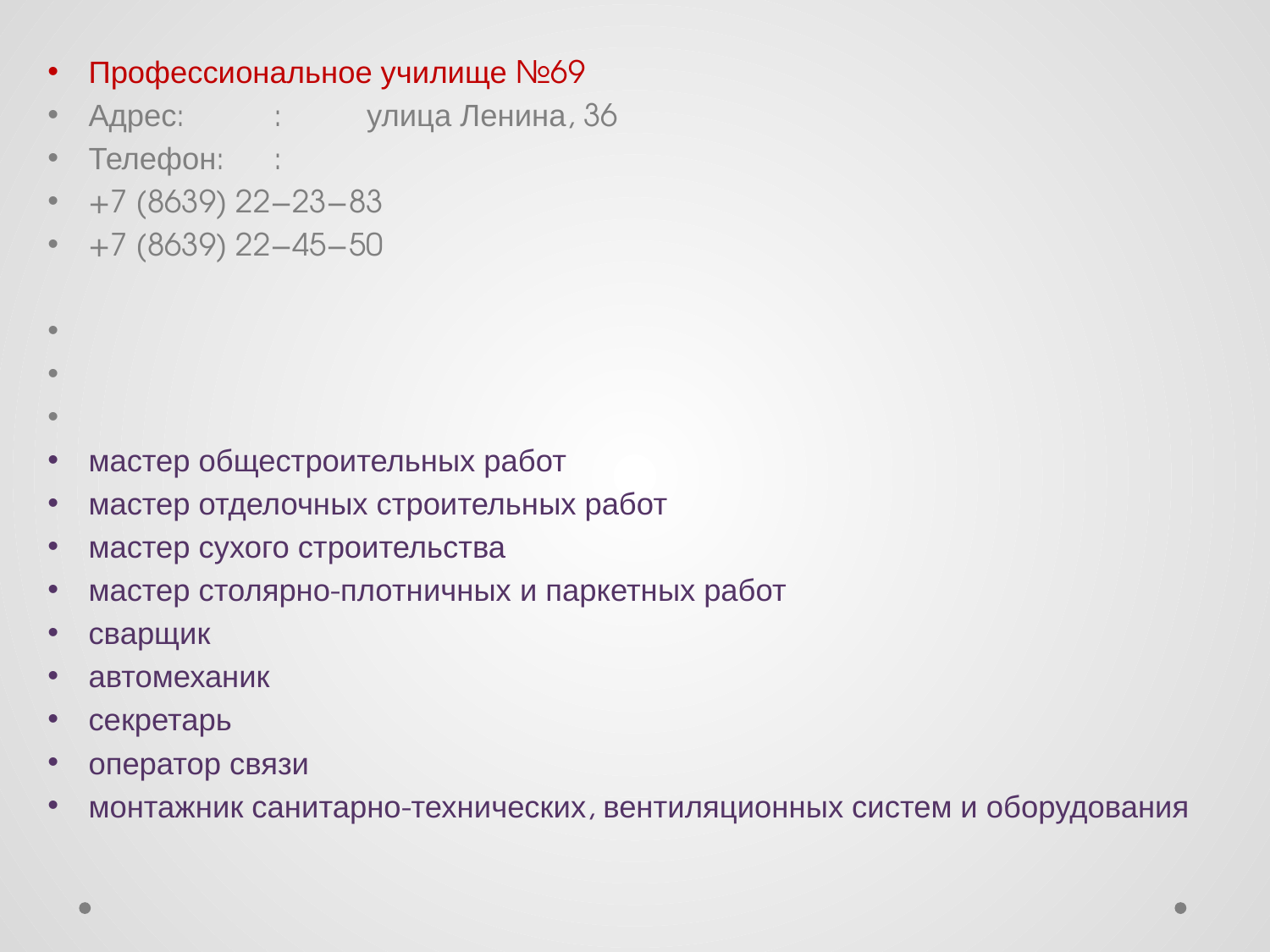

Профессиональное училище №69
Адрес:	:	улица Ленина, 36
Телефон:	:
+7 (8639) 22−23−83
+7 (8639) 22−45−50

мастер общестроительных работ
мастер отделочных строительных работ
мастер сухого строительства
мастер столярно-плотничных и паркетных работ
сварщик
автомеханик
секретарь
оператор связи
монтажник санитарно-технических, вентиляционных систем и оборудования